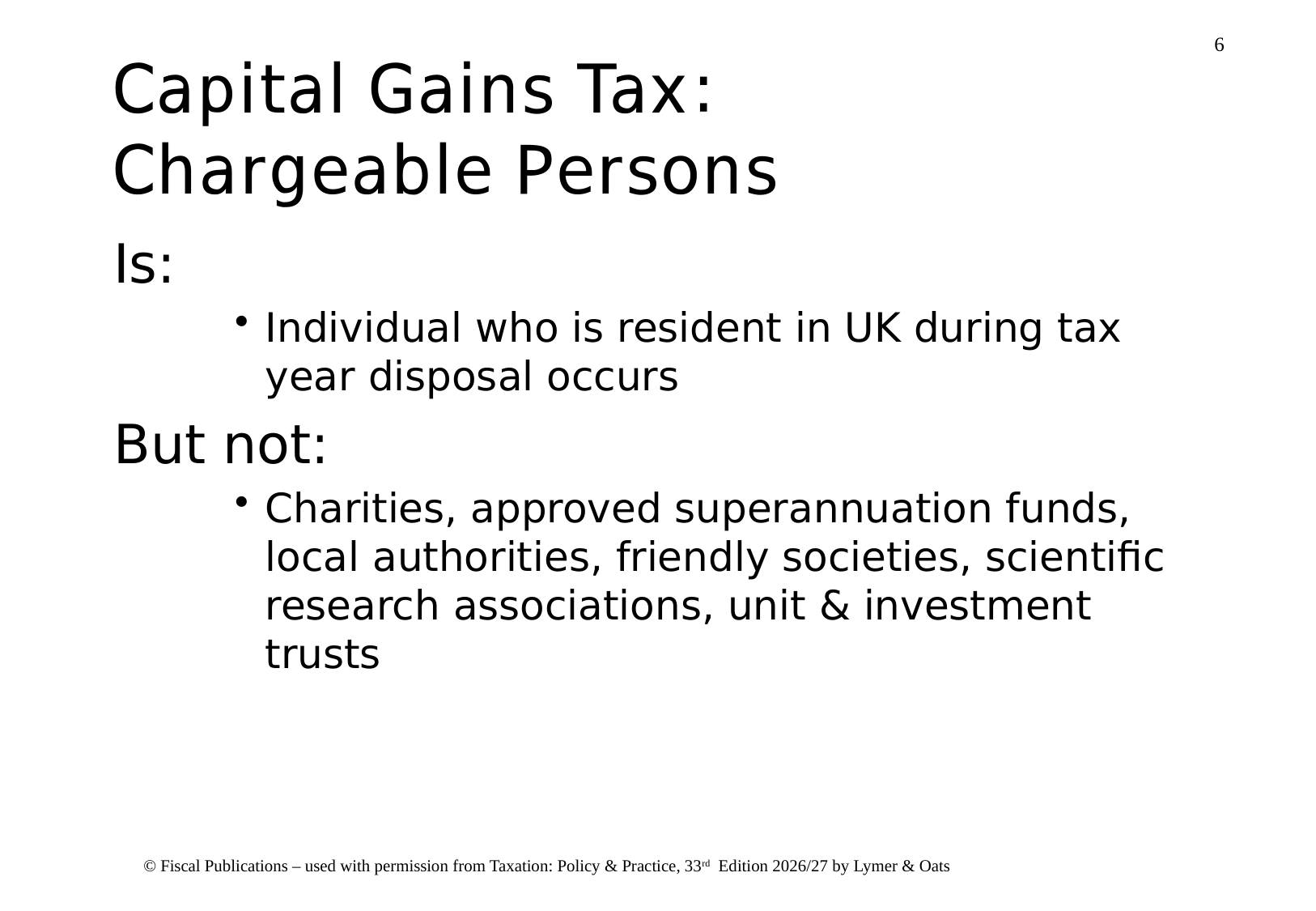

# Capital Gains Tax: Chargeable Persons
Is:
Individual who is resident in UK during tax year disposal occurs
But not:
Charities, approved superannuation funds, local authorities, friendly societies, scientific research associations, unit & investment trusts